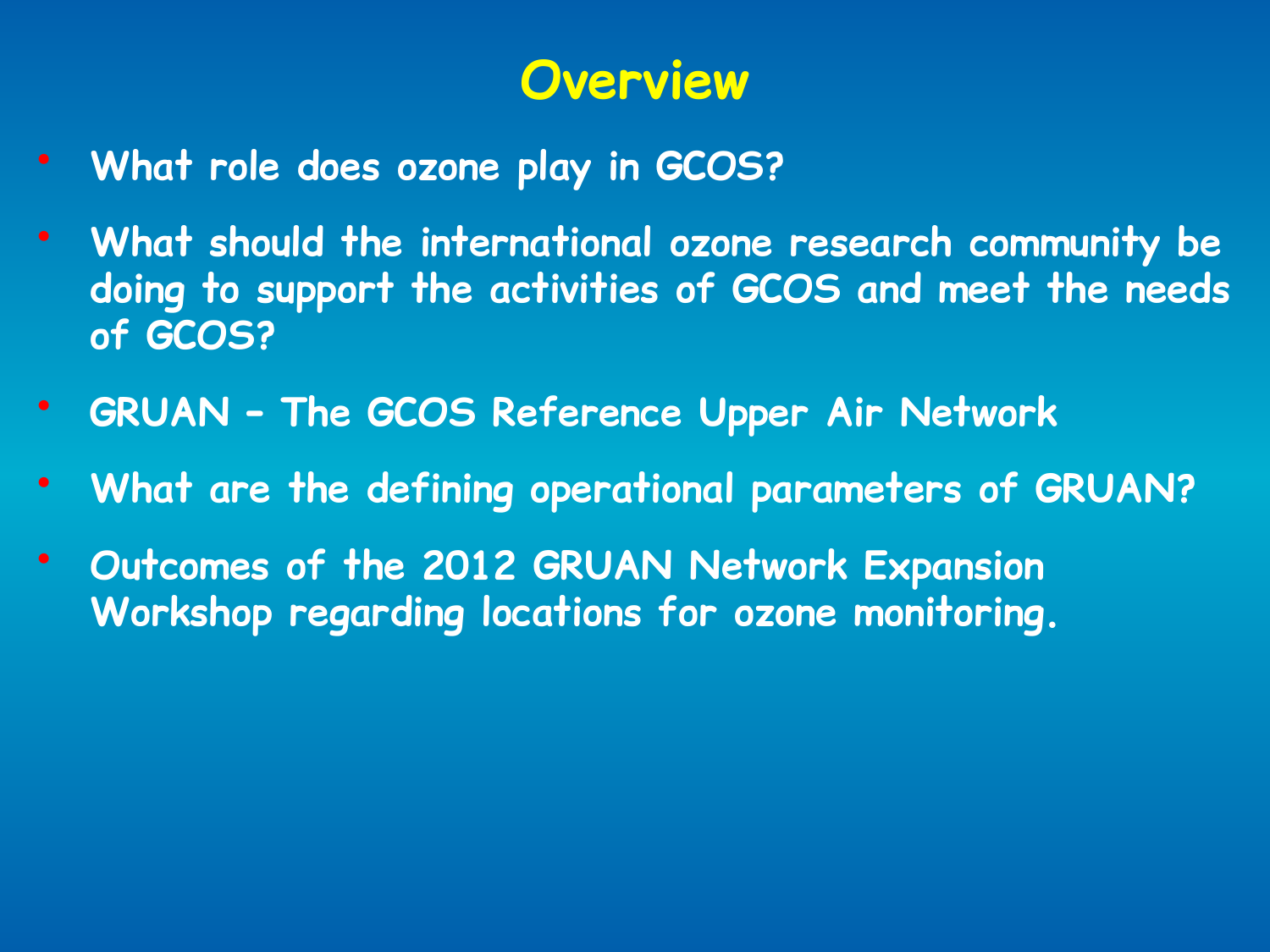

Overview
What role does ozone play in GCOS?
What should the international ozone research community be doing to support the activities of GCOS and meet the needs of GCOS?
GRUAN – The GCOS Reference Upper Air Network
What are the defining operational parameters of GRUAN?
Outcomes of the 2012 GRUAN Network Expansion Workshop regarding locations for ozone monitoring.